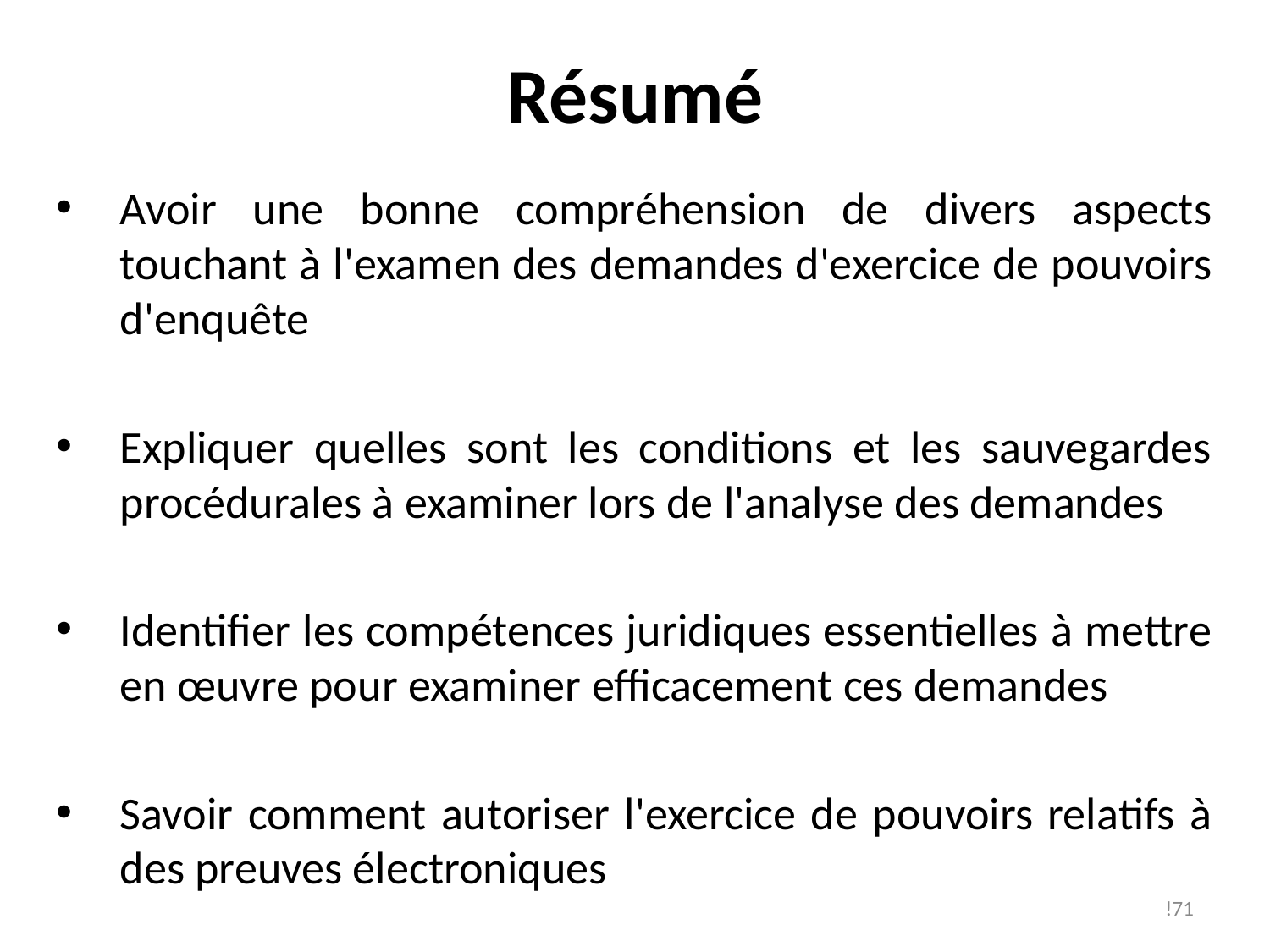

Résumé
Avoir une bonne compréhension de divers aspects touchant à l'examen des demandes d'exercice de pouvoirs d'enquête

Expliquer quelles sont les conditions et les sauvegardes procédurales à examiner lors de l'analyse des demandes

Identifier les compétences juridiques essentielles à mettre en œuvre pour examiner efficacement ces demandes

Savoir comment autoriser l'exercice de pouvoirs relatifs à des preuves électroniques
!71